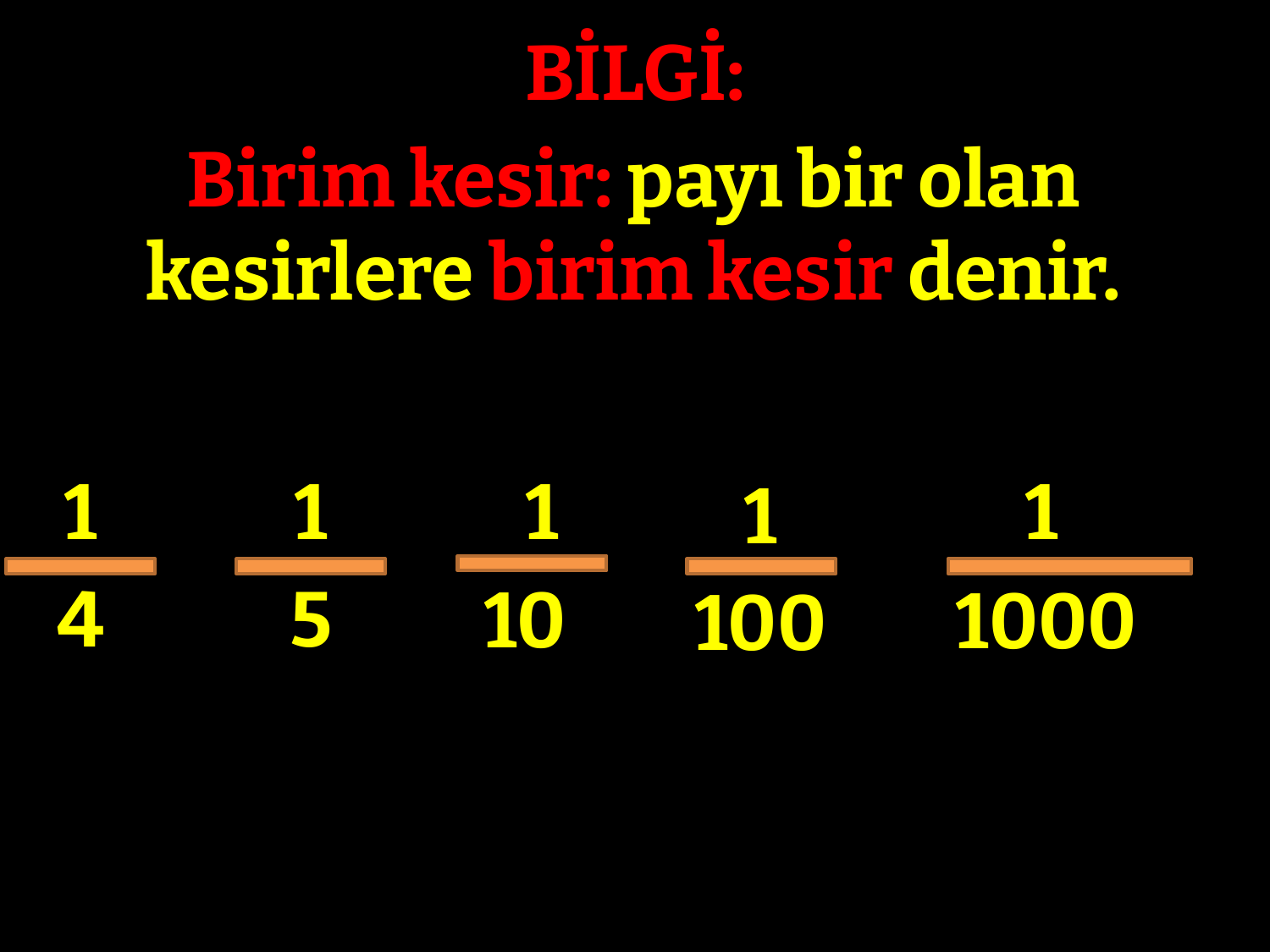

BİLGİ:
Birim kesir: payı bir olan kesirlere birim kesir denir.
#
1
1
1
1
1

4
5
10
1000
100